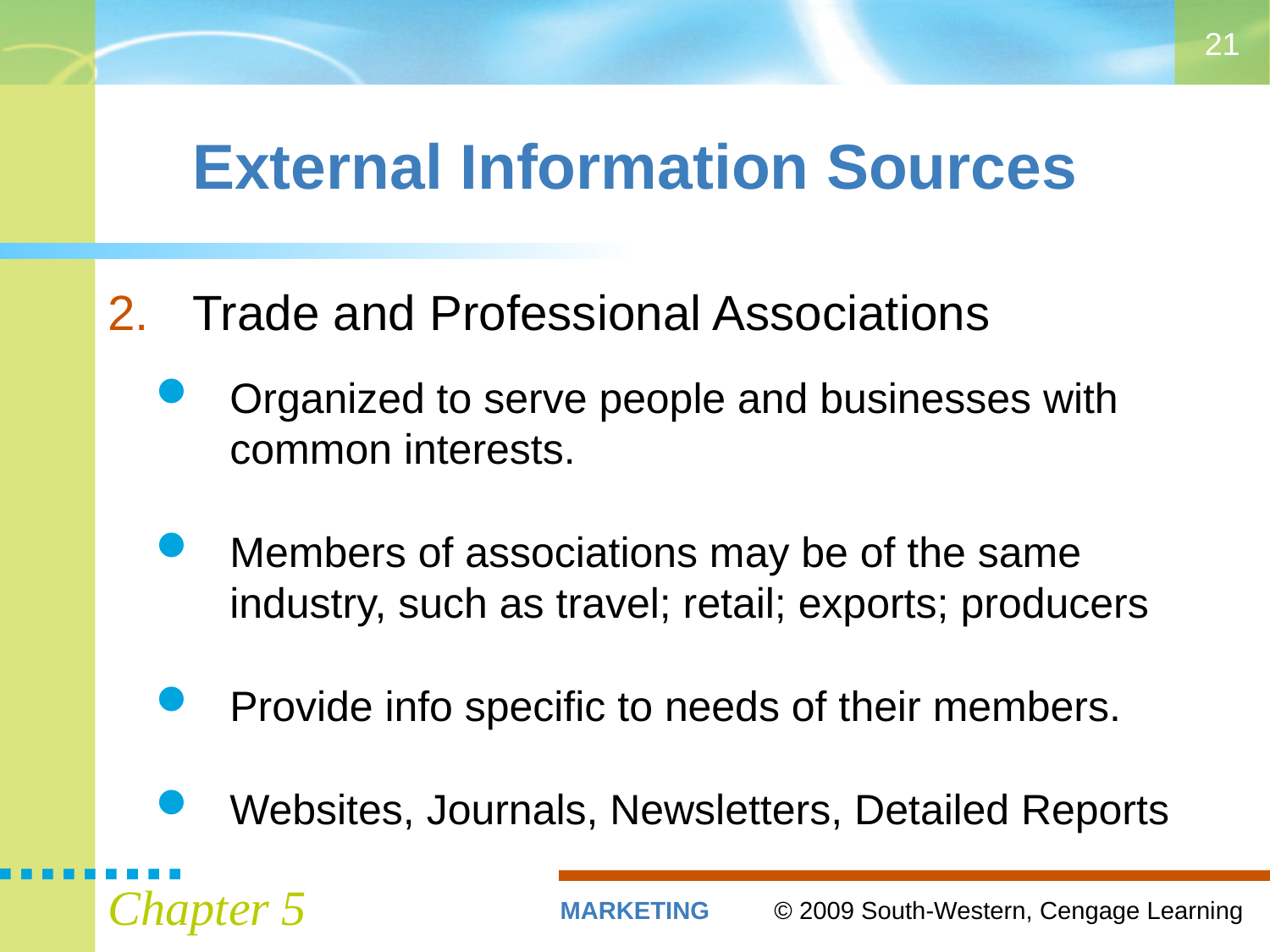

21
# External Information Sources
Trade and Professional Associations

Organized to serve people and businesses with common interests.

Members of associations may be of the same industry, such as travel; retail; exports; producers

Provide info specific to needs of their members.

Websites, Journals, Newsletters, Detailed Reports
Chapter 5